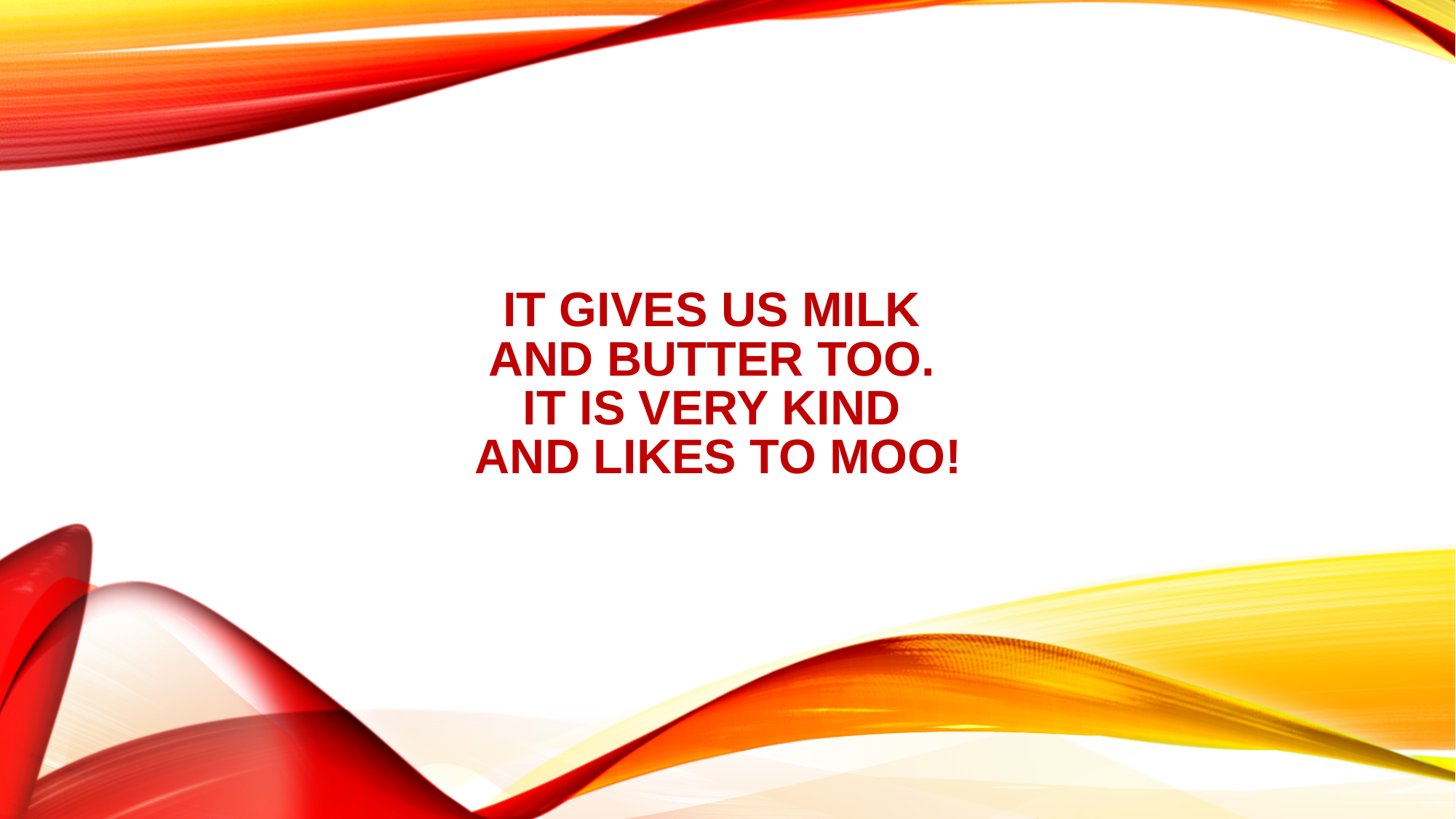

# It gives us milk and butter too. It is very kind and likes to moo!